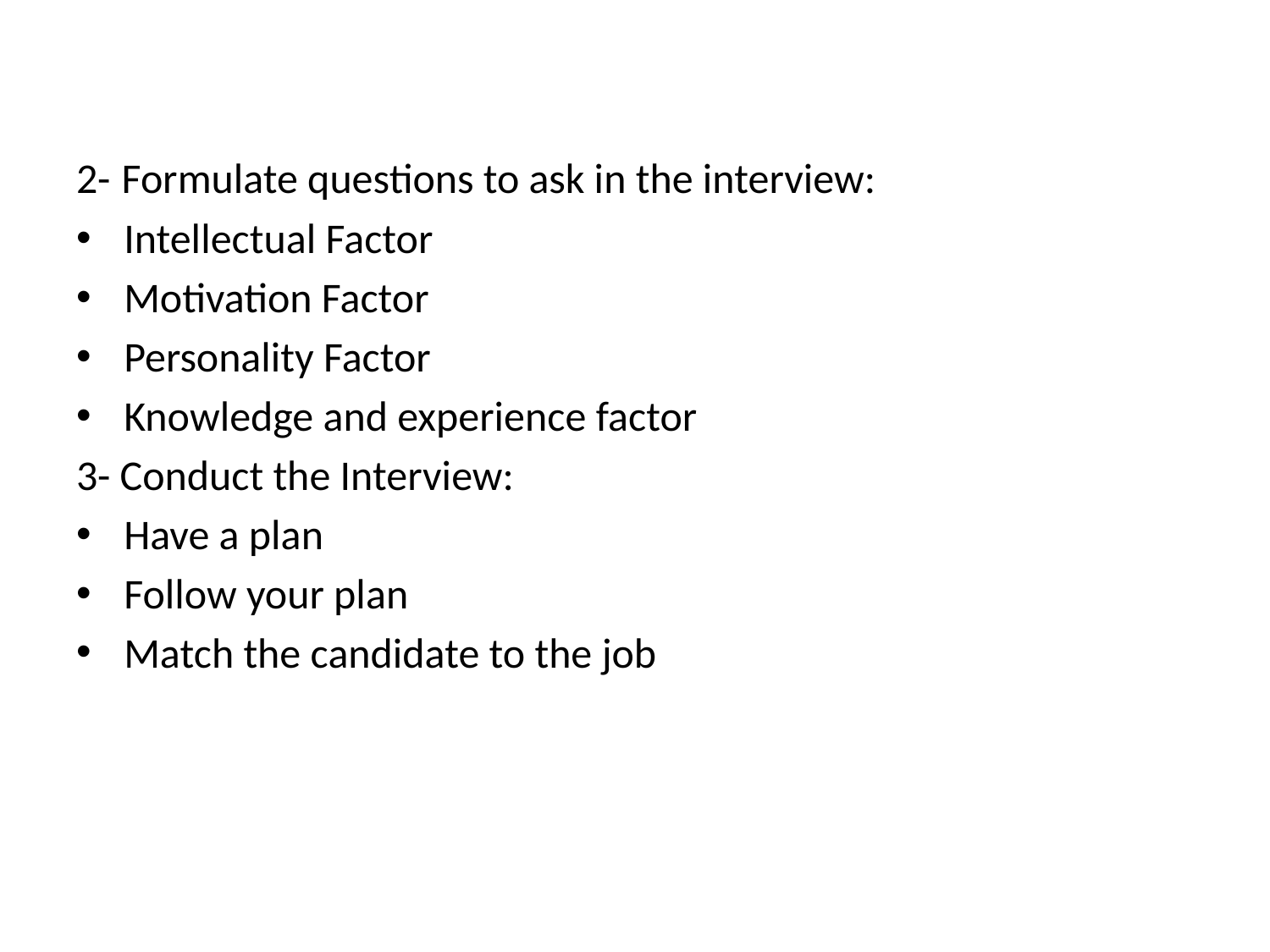

2- Formulate questions to ask in the interview:
Intellectual Factor
Motivation Factor
Personality Factor
Knowledge and experience factor
3- Conduct the Interview:
Have a plan
Follow your plan
Match the candidate to the job